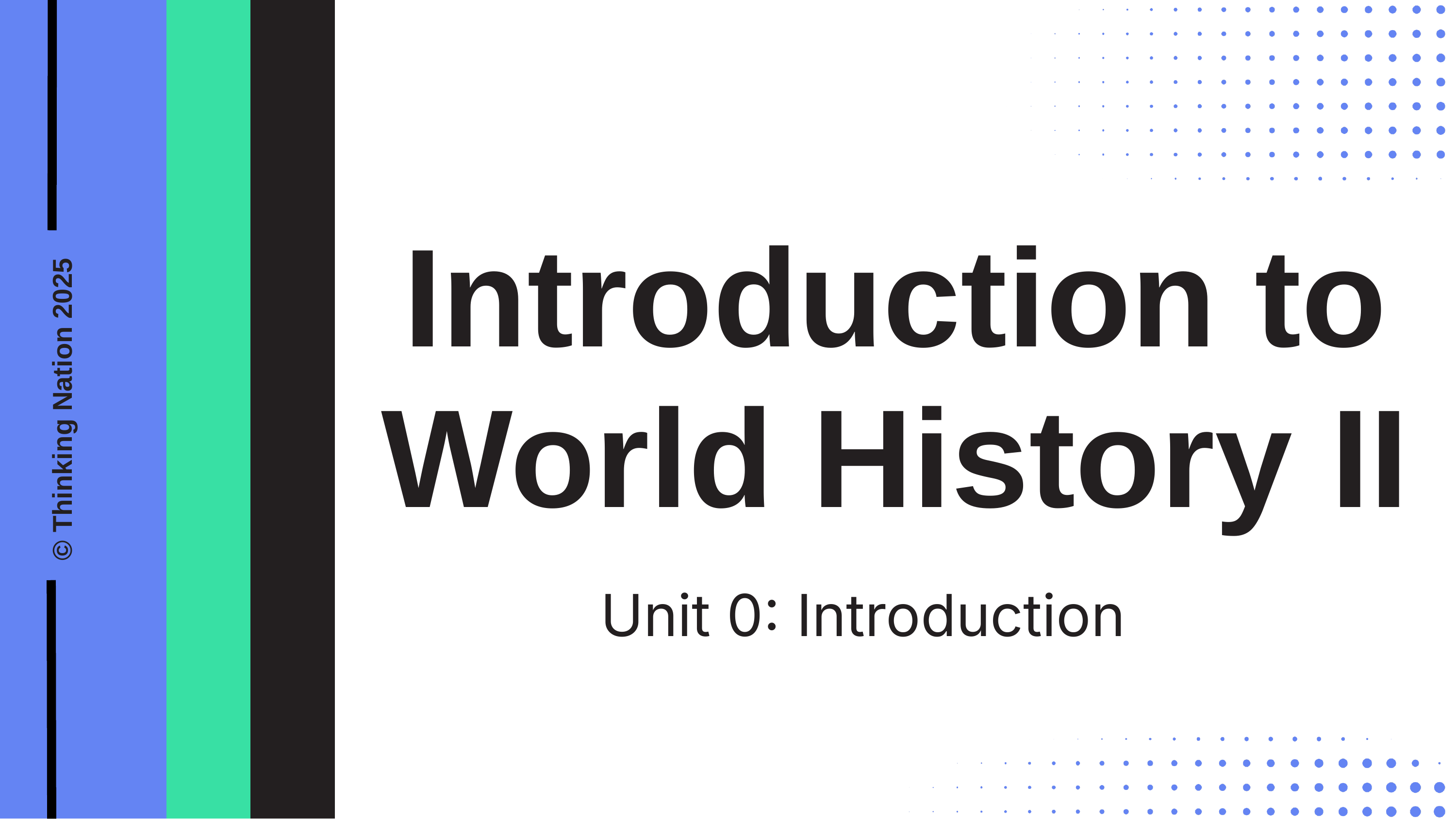

Introduction to World History II
© Thinking Nation 2025
Unit 0: Introduction